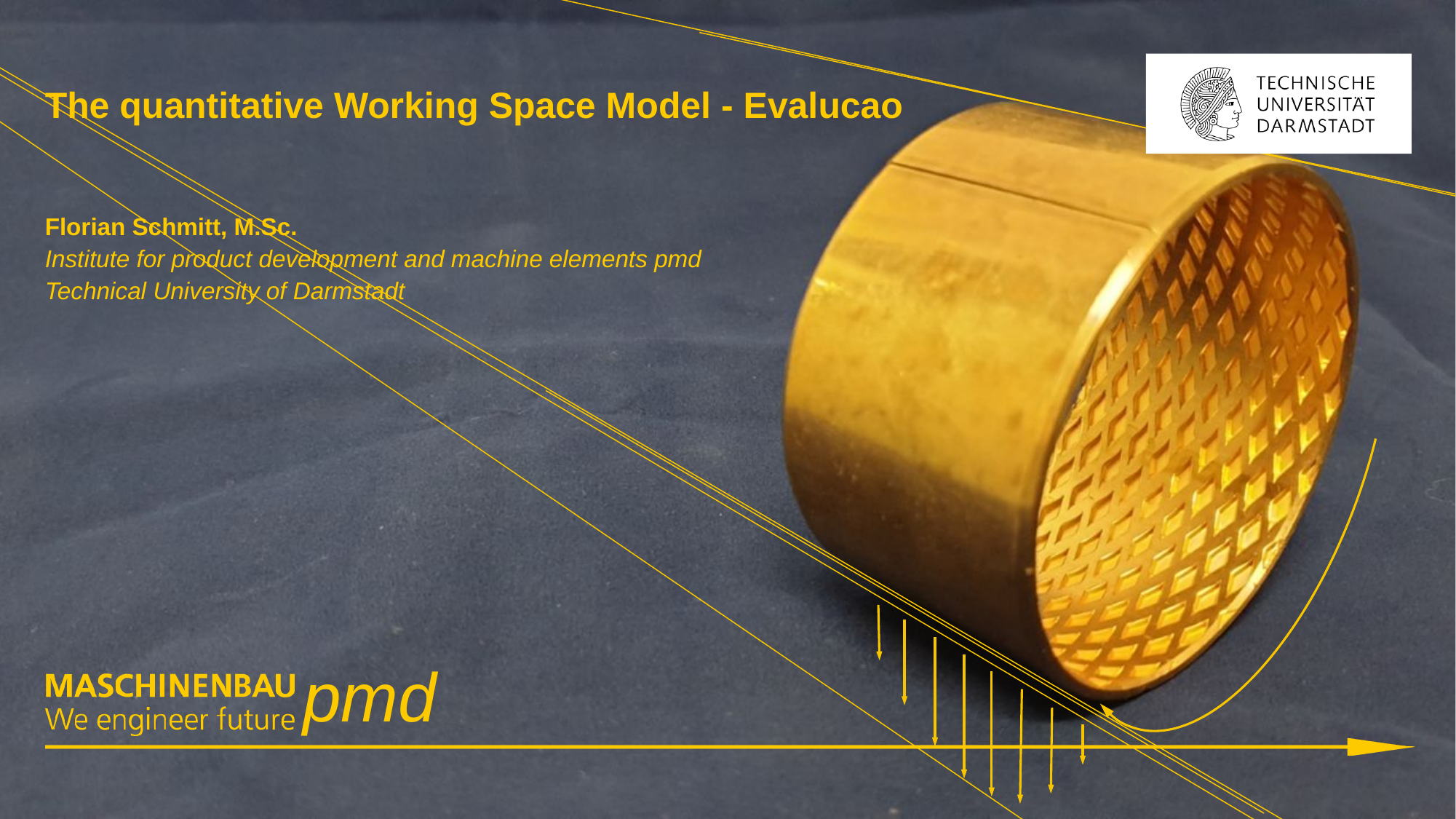

# The quantitative Working Space Model - Evalucao

Florian Schmitt, M.Sc.
Institute for product development and machine elements pmd
Technical University of Darmstadt